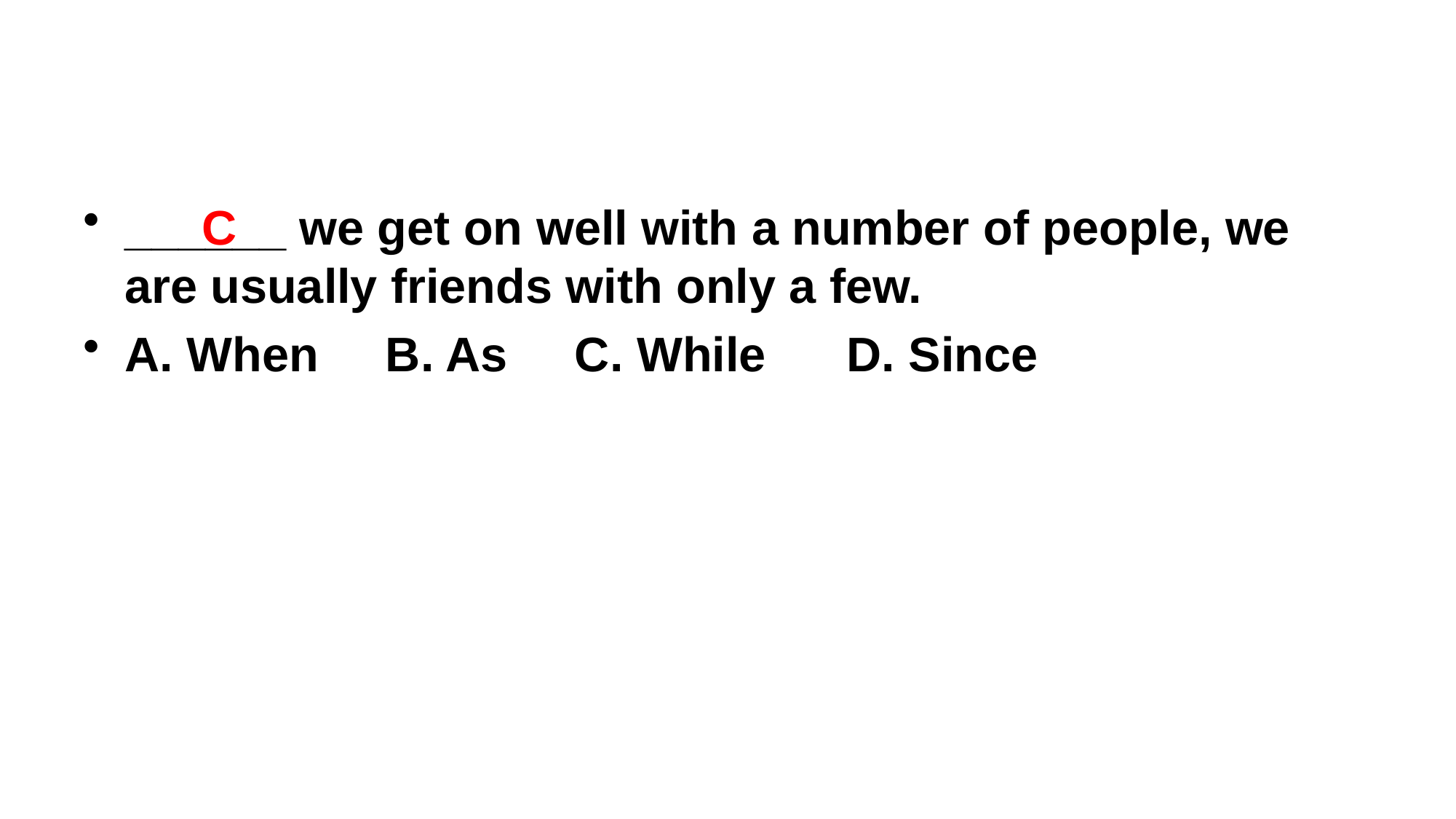

#
______ we get on well with a number of people, we are usually friends with only a few.
A. When     B. As     C. While      D. Since
C